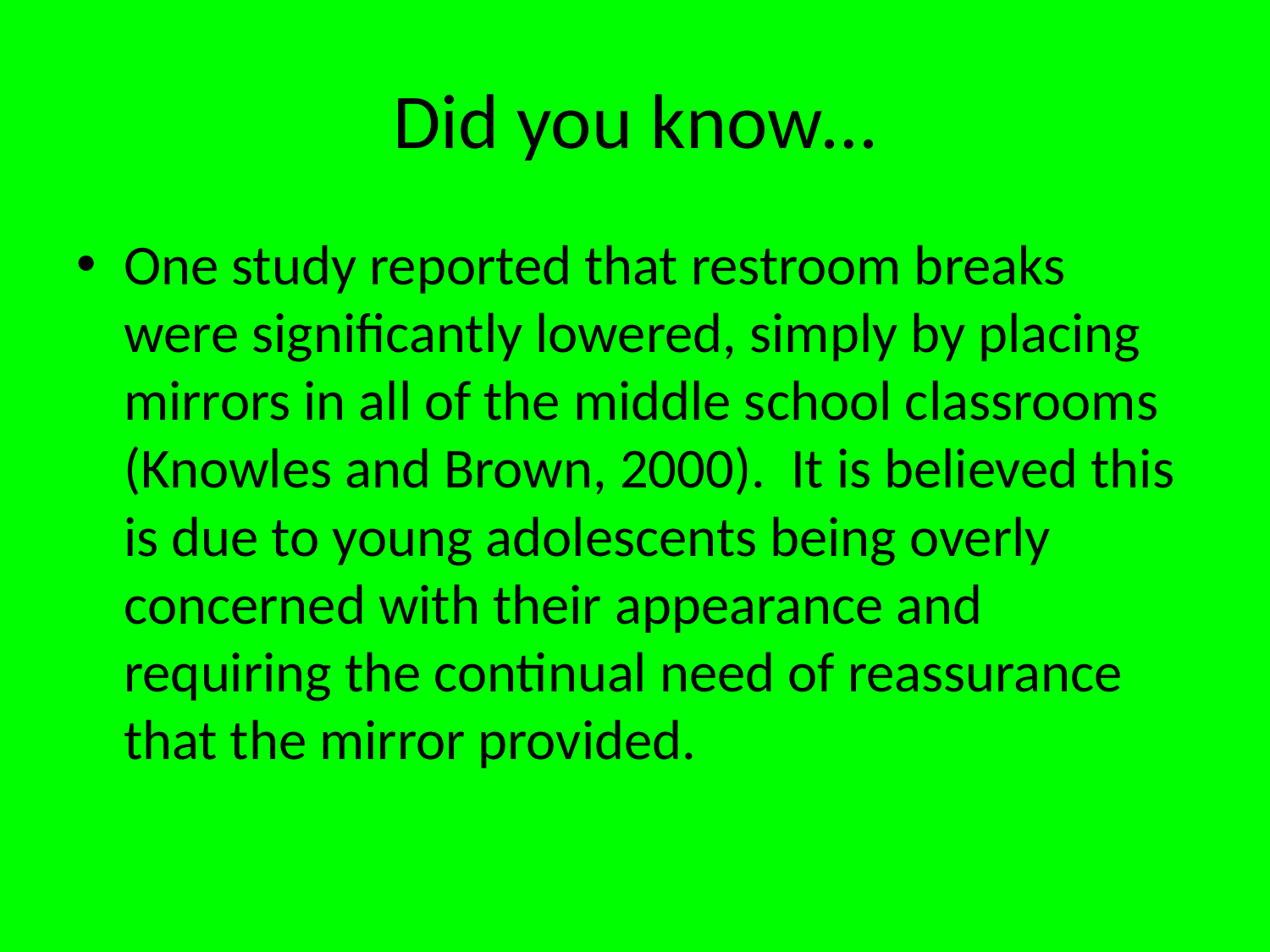

# Did you know…
One study reported that restroom breaks were significantly lowered, simply by placing mirrors in all of the middle school classrooms (Knowles and Brown, 2000).  It is believed this is due to young adolescents being overly concerned with their appearance and requiring the continual need of reassurance that the mirror provided.